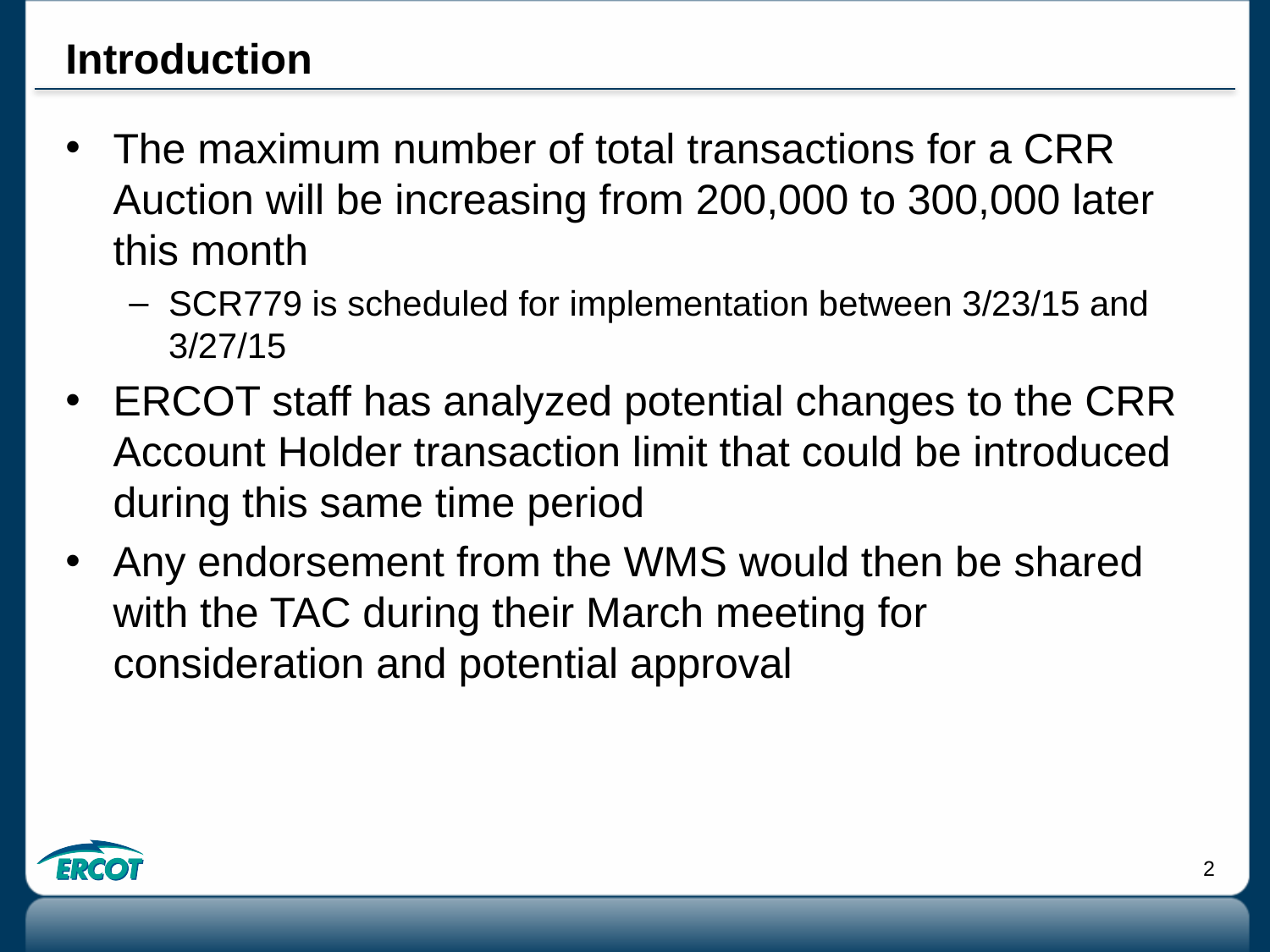

# Introduction
The maximum number of total transactions for a CRR Auction will be increasing from 200,000 to 300,000 later this month
SCR779 is scheduled for implementation between 3/23/15 and 3/27/15
ERCOT staff has analyzed potential changes to the CRR Account Holder transaction limit that could be introduced during this same time period
Any endorsement from the WMS would then be shared with the TAC during their March meeting for consideration and potential approval